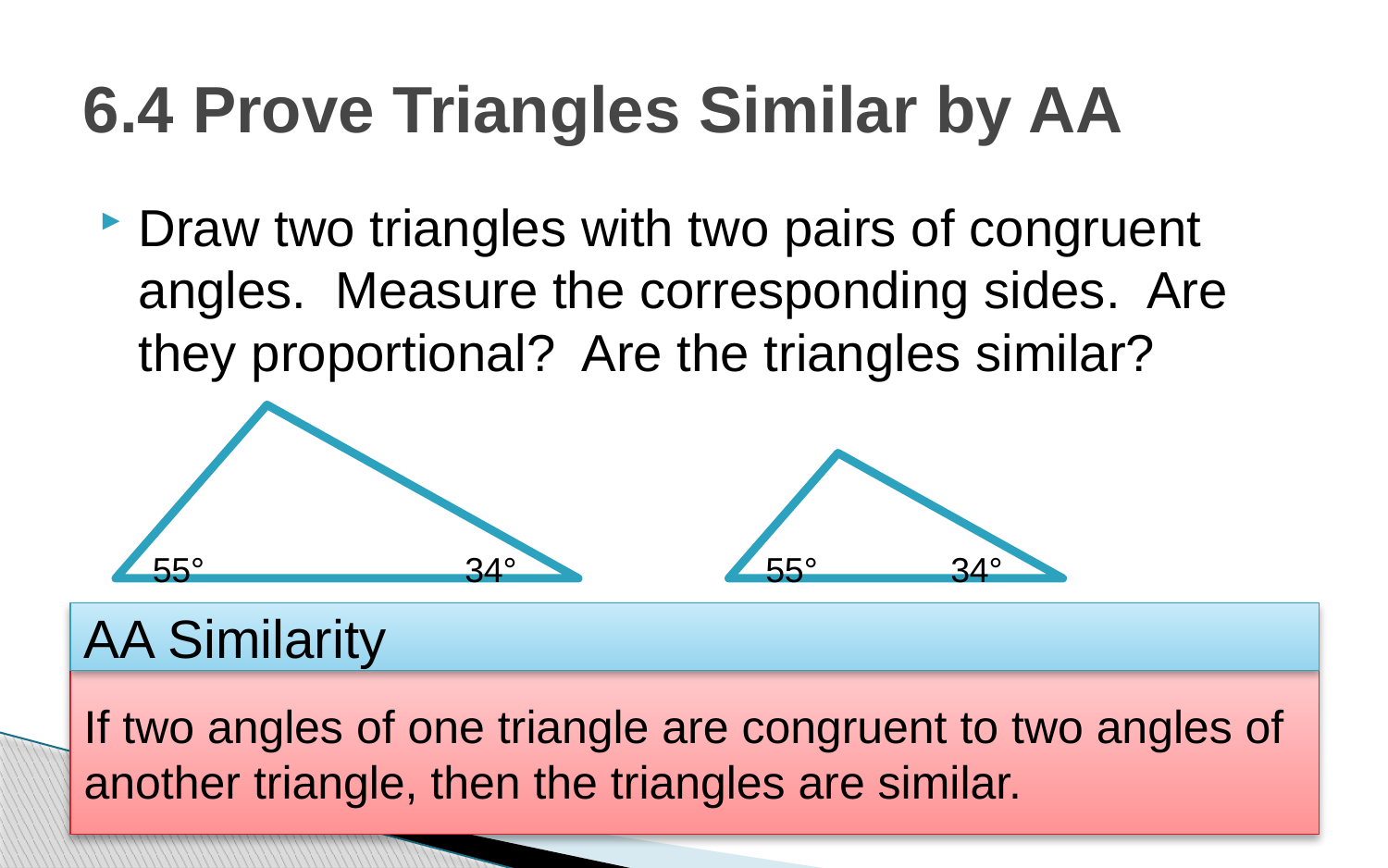

# 6.4 Prove Triangles Similar by AA
Draw two triangles with two pairs of congruent angles.  Measure the corresponding sides.  Are they proportional?  Are the triangles similar?

55°
34°
55°
34°
AA Similarity
If two angles of one triangle are congruent to two angles of another triangle, then the triangles are similar.